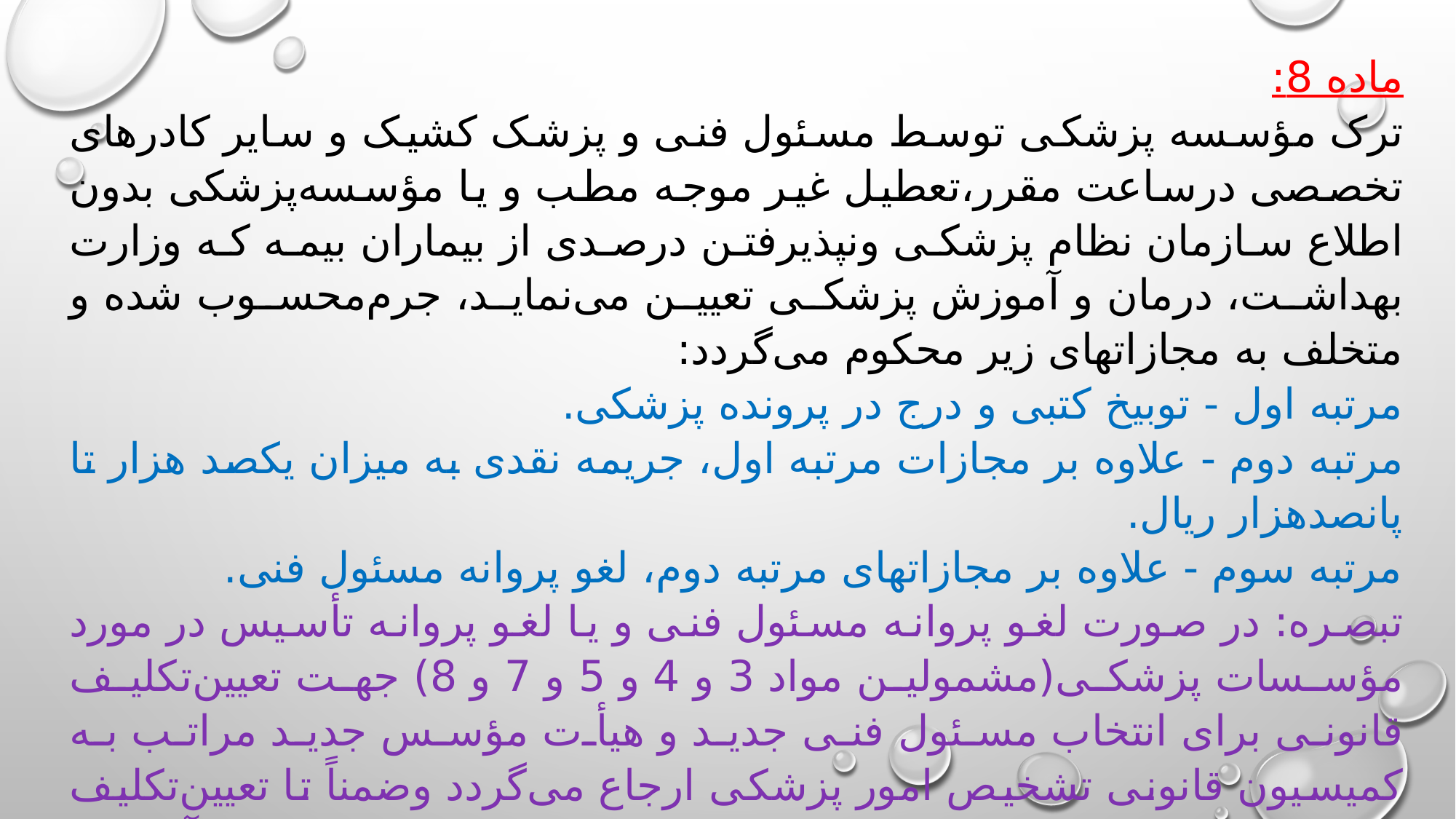

‌ماده 8:
ترک مؤسسه پزشکی توسط مسئول فنی و پزشک کشیک و سایر کادرهای تخصصی درساعت مقرر،تعطیل غیر موجه مطب و یا مؤسسه‌پزشکی بدون اطلاع سازمان نظام پزشکی ونپذیرفتن درصدی از بیماران بیمه که وزارت بهداشت، درمان و آموزش پزشکی تعیین می‌نماید، جرم‌محسوب شده و متخلف به مجازاتهای زیر محکوم می‌گردد:
‌مرتبه اول - توبیخ کتبی و درج در پرونده پزشکی.
‌مرتبه دوم - علاوه بر مجازات مرتبه اول، جریمه نقدی به میزان یکصد هزار تا پانصدهزار ریال.
‌مرتبه سوم - علاوه بر مجازاتهای مرتبه دوم، لغو پروانه مسئول فنی.
‌تبصره: در صورت لغو پروانه مسئول فنی و یا لغو پروانه تأسیس در مورد مؤسسات پزشکی(‌مشمولین مواد 3 و 4 و 5 و 7 و 8) جهت تعیین‌تکلیف قانونی برای انتخاب مسئول فنی جدید و هیأت مؤسس جدید مراتب به کمیسیون قانونی تشخیص امور پزشکی ارجاع می‌گردد وضمناً تا تعیین‌تکلیف نهایی از طریق کمیسیون فوق از طرف وزارت بهداشت، درمان و آموزش پزشکی مسئول فنی موقت برای اداره مؤسسه منصوب و به کار گماشته‌خواهد شد.